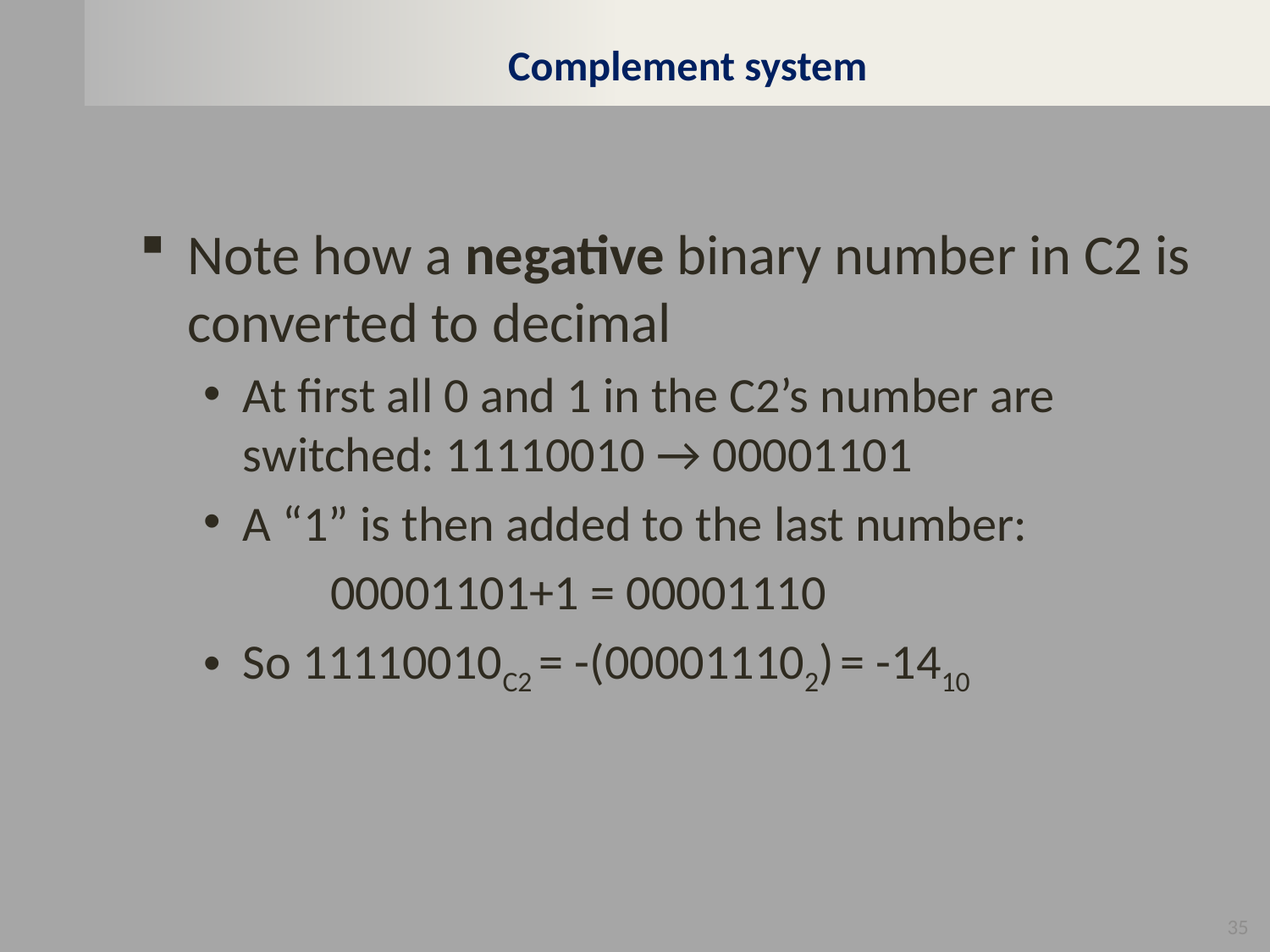

# Complement system
Note how a negative binary number in C2 is converted to decimal
At first all 0 and 1 in the C2’s number are switched: 11110010 → 00001101
A “1” is then added to the last number:
	00001101+1 = 00001110
So 11110010C2 = -(000011102) = -1410